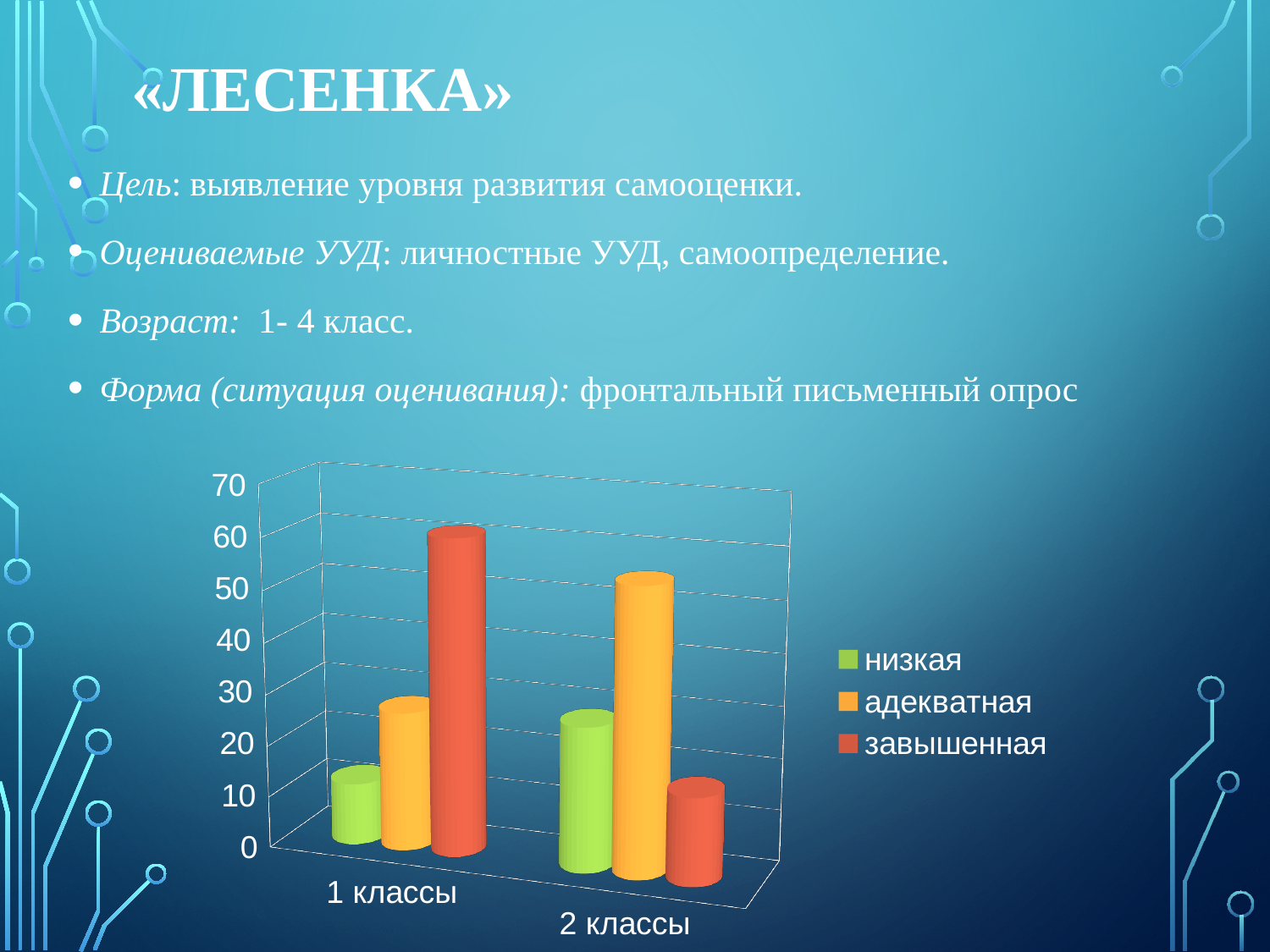

# «Лесенка»
Цель: выявление уровня развития самооценки.
Оцениваемые УУД: личностные УУД, самоопределение.
Возраст:  1- 4 класс.
Форма (ситуация оценивания): фронтальный письменный опрос

[unsupported chart]